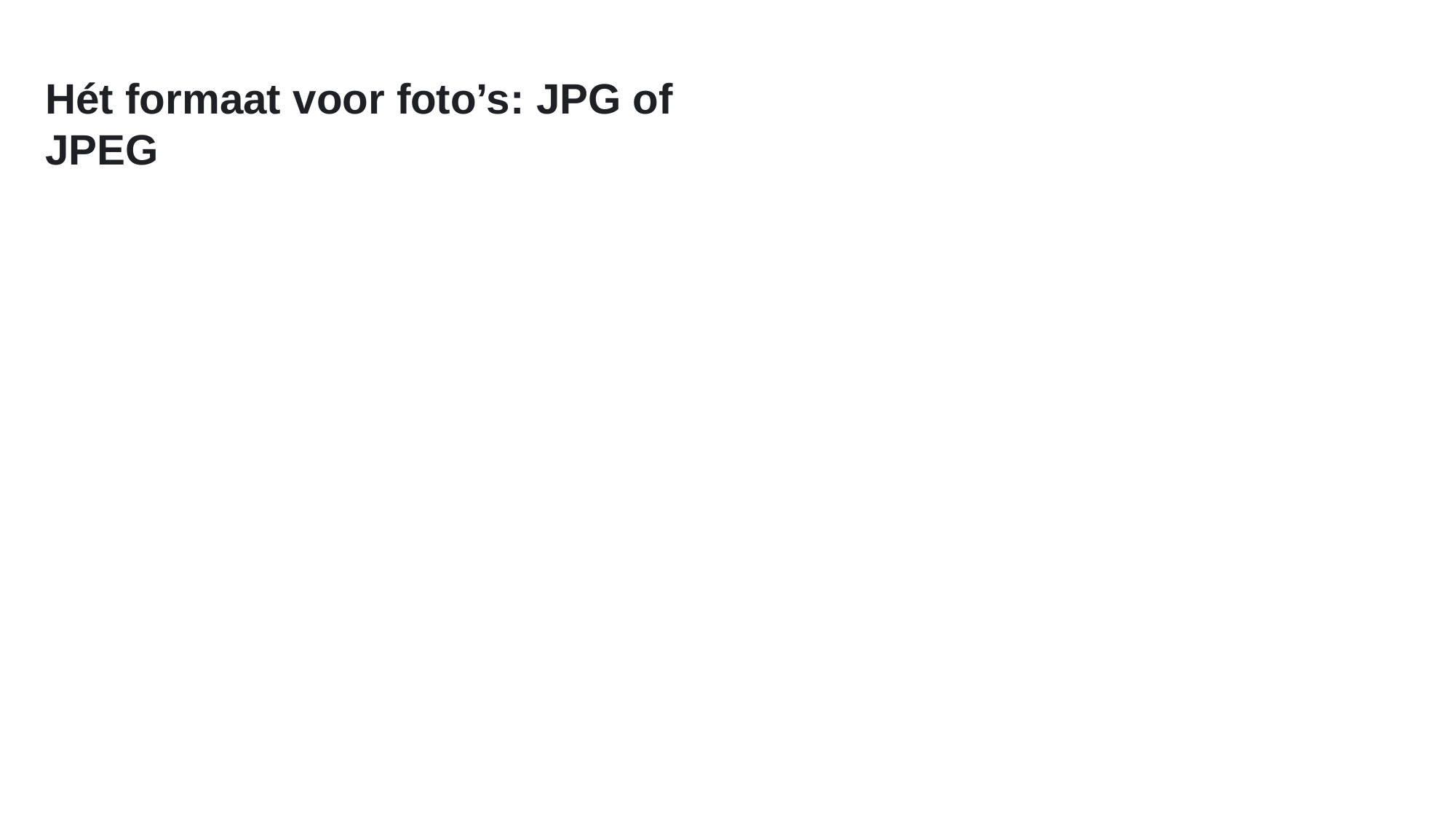

Hét formaat voor foto’s: JPG of JPEG